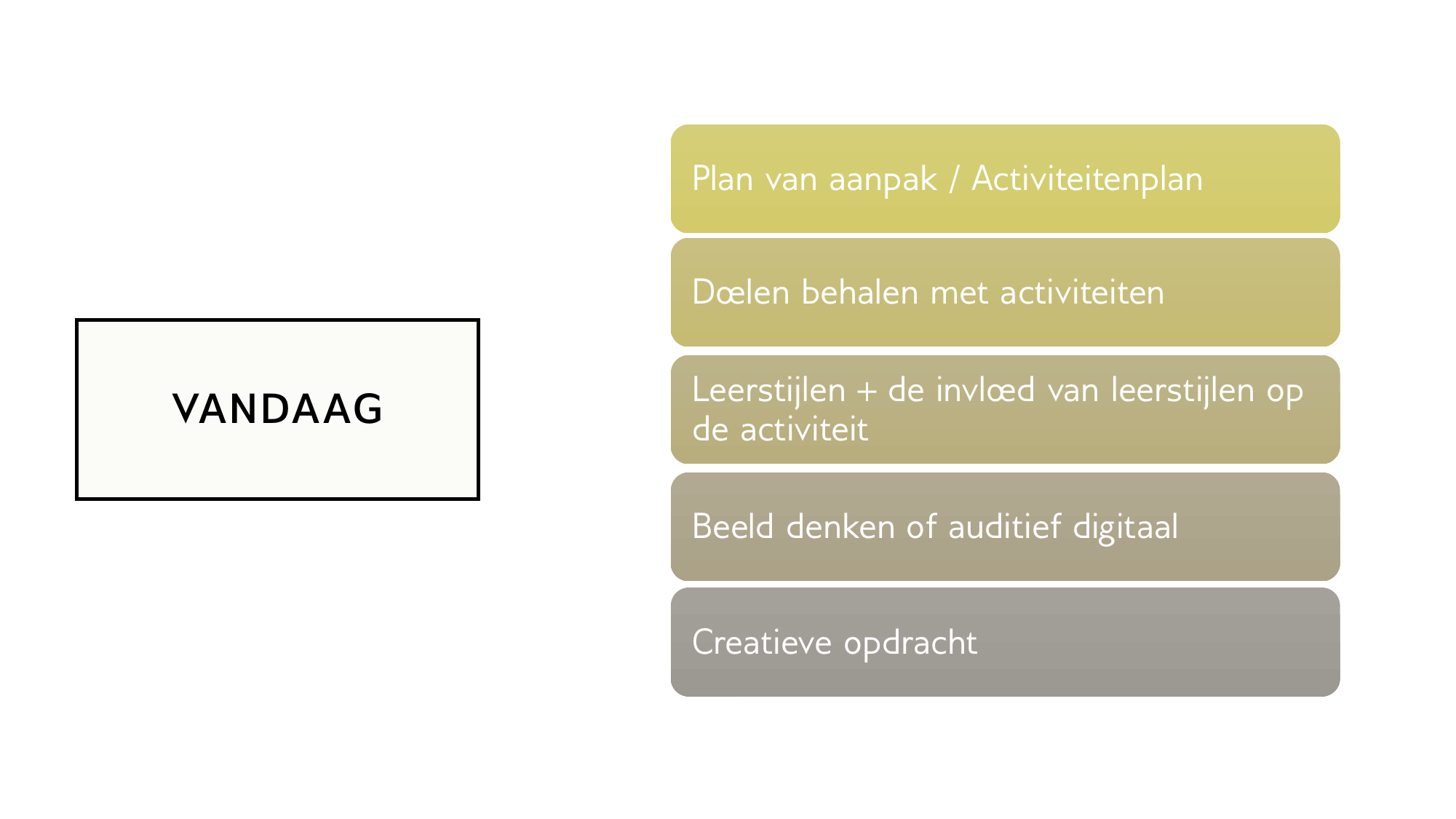

Plan van aanpak / Activiteitenplan
Doelen behalen met activiteiten
Leerstijlen + de invloed van leerstijlen op de activiteit
Beeld denken of auditief digitaal
Creatieve opdracht
# vandaag